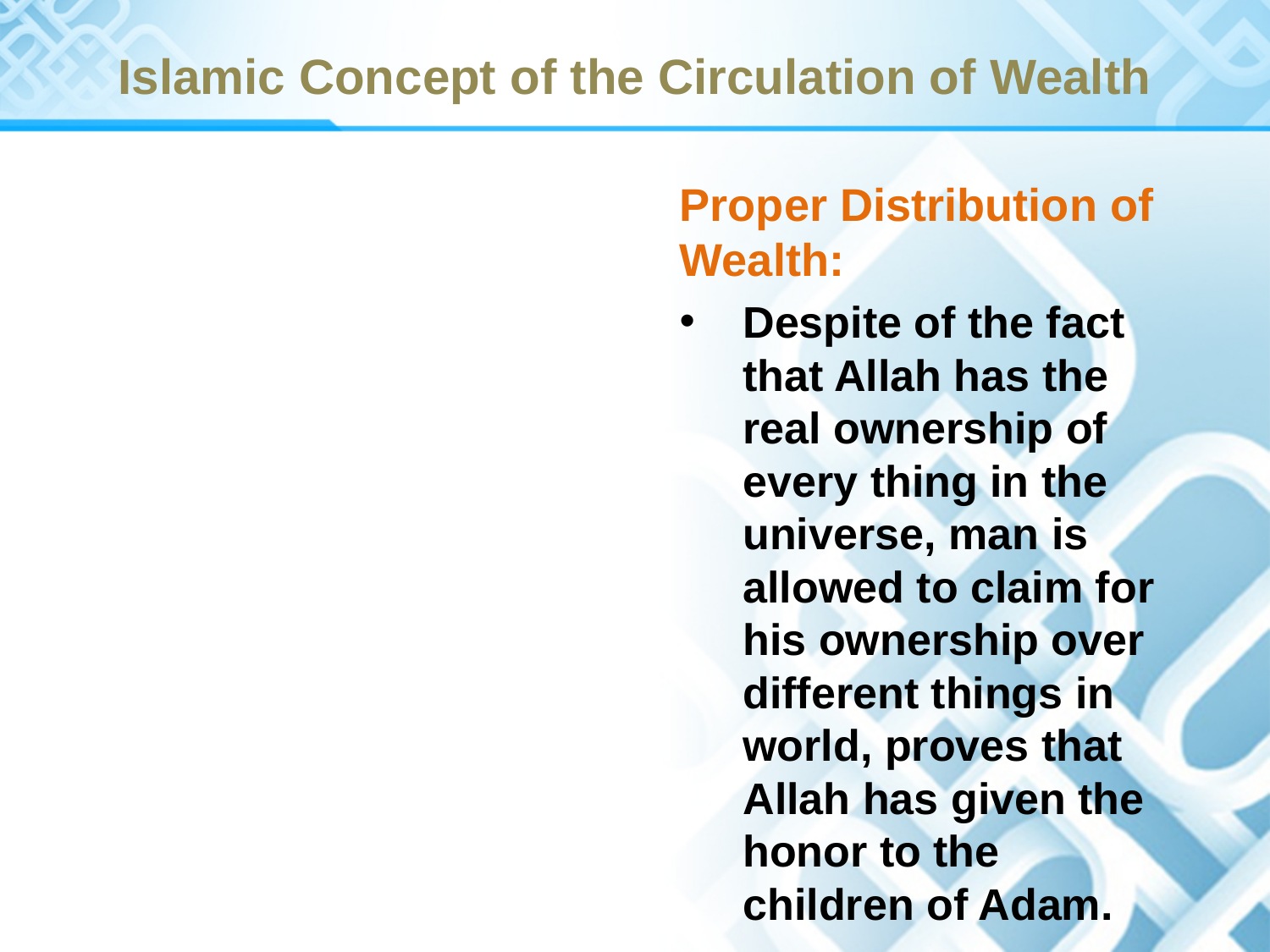

# Islamic Concept of the Circulation of Wealth
Proper Distribution of Wealth:
Despite of the fact that Allah has the real ownership of every thing in the universe, man is allowed to claim for his ownership over different things in  world, proves that Allah has given the honor to the children of Adam.